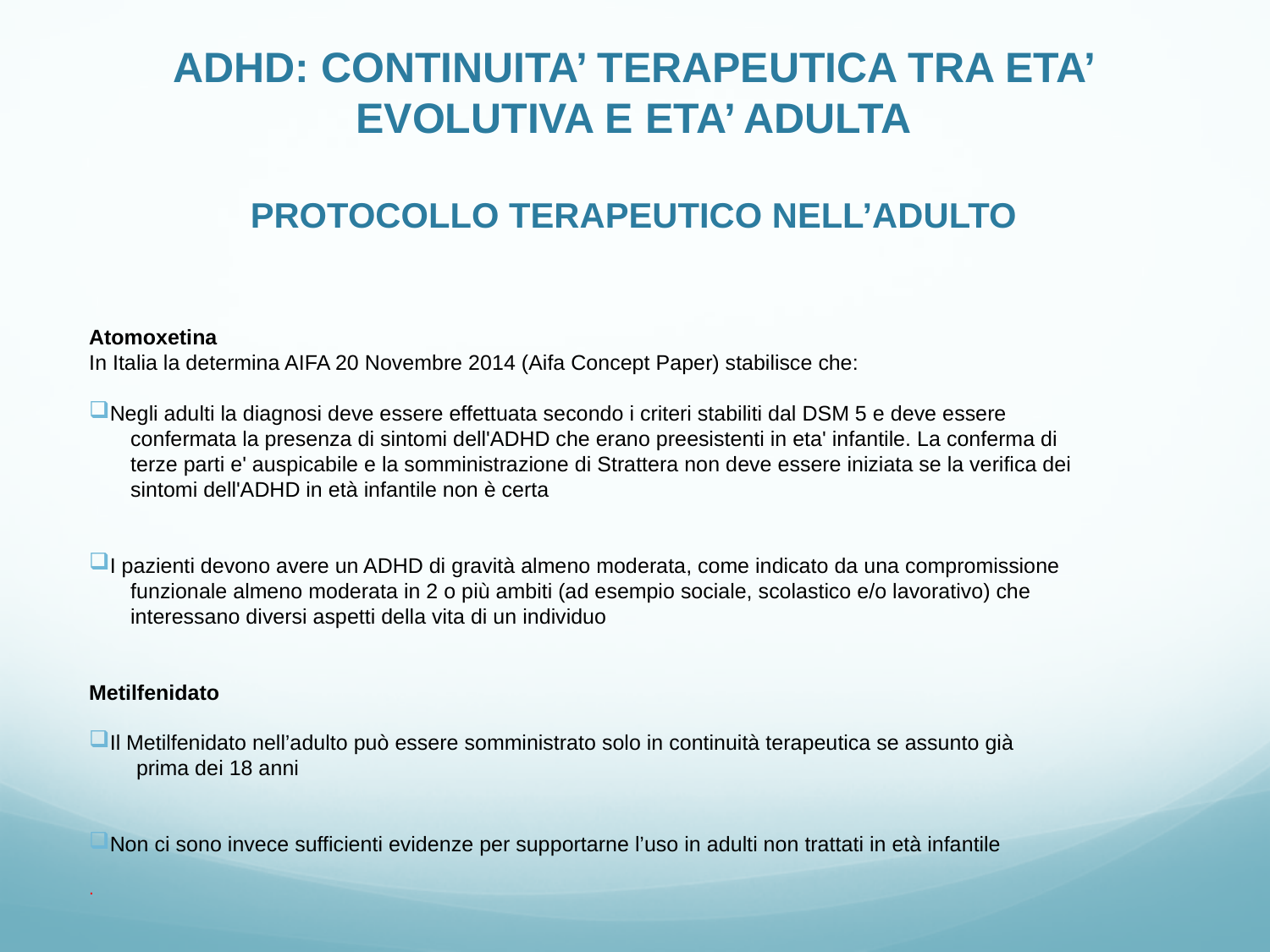

# ADHD: CONTINUITA’ TERAPEUTICA TRA ETA’ EVOLUTIVA E ETA’ ADULTA PROTOCOLLO TERAPEUTICO NELL’ADULTO
Atomoxetina
In Italia la determina AIFA 20 Novembre 2014 (Aifa Concept Paper) stabilisce che:

Negli adulti la diagnosi deve essere effettuata secondo i criteri stabiliti dal DSM 5 e deve essere
       confermata la presenza di sintomi dell'ADHD che erano preesistenti in eta' infantile. La conferma di
       terze parti e' auspicabile e la somministrazione di Strattera non deve essere iniziata se la verifica dei
       sintomi dell'ADHD in età infantile non è certa

I pazienti devono avere un ADHD di gravità almeno moderata, come indicato da una compromissione
       funzionale almeno moderata in 2 o più ambiti (ad esempio sociale, scolastico e/o lavorativo) che
       interessano diversi aspetti della vita di un individuo

Metilfenidato

Il Metilfenidato nell’adulto può essere somministrato solo in continuità terapeutica se assunto già
        prima dei 18 anni

Non ci sono invece sufficienti evidenze per supportarne l’uso in adulti non trattati in età infantile

.